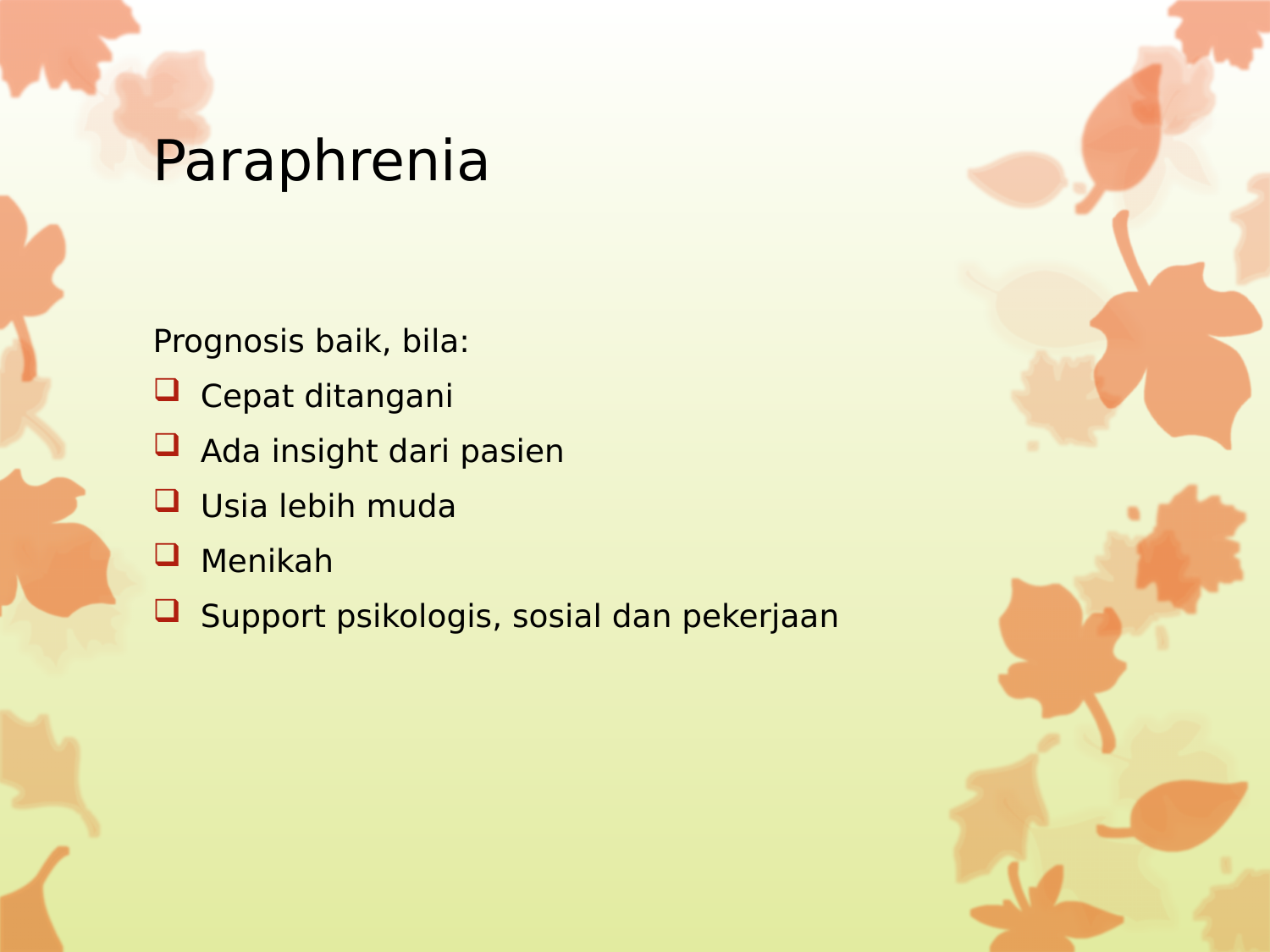

# Paraphrenia
Prognosis baik, bila:
Cepat ditangani
Ada insight dari pasien
Usia lebih muda
Menikah
Support psikologis, sosial dan pekerjaan